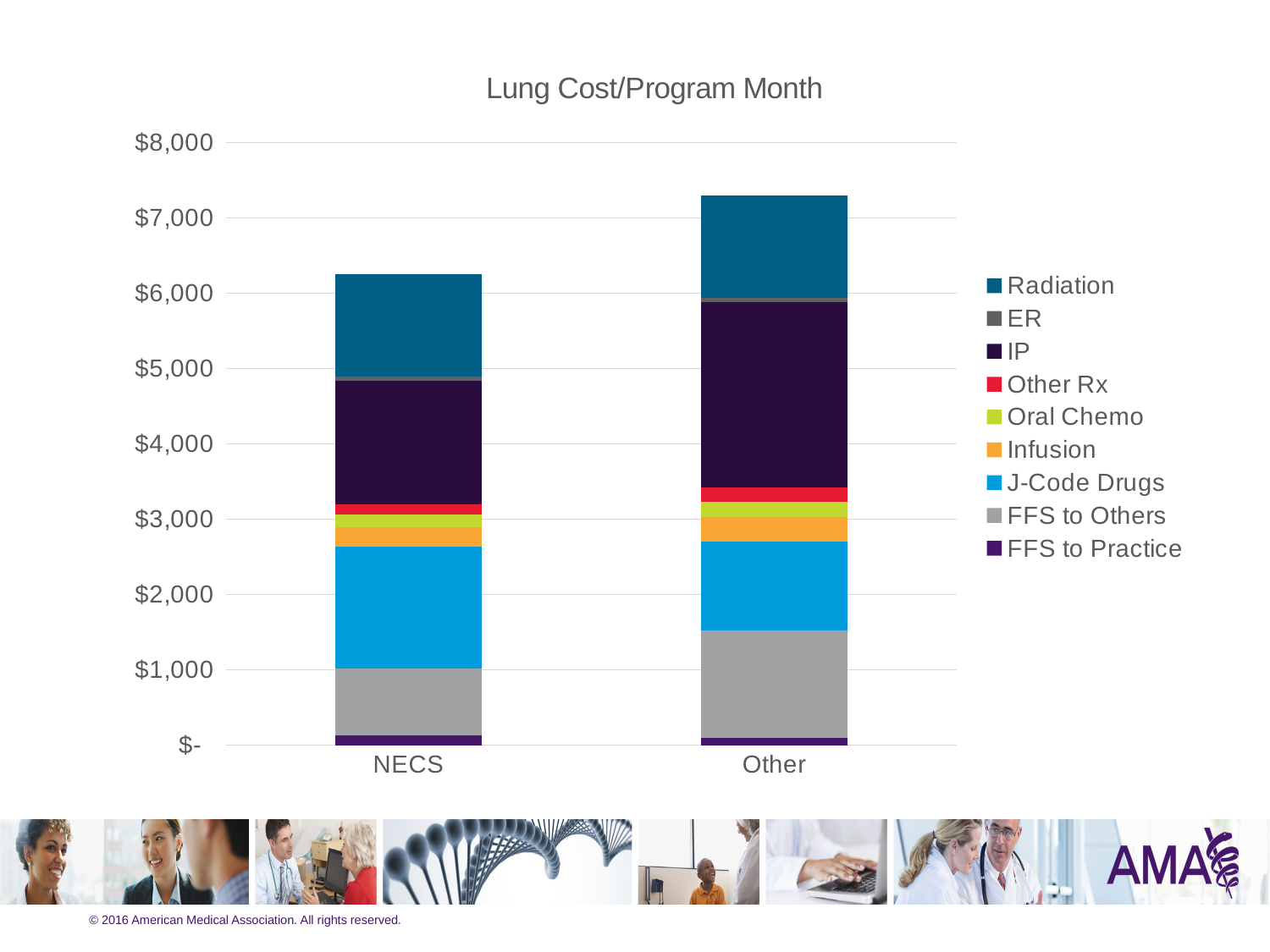

### Chart:

| Category | FFS to Practice | FFS to Others | J-Code Drugs | Infusion | Oral Chemo | Other Rx | IP | ER | Radiation |
|---|---|---|---|---|---|---|---|---|---|
| NECS | 135.067015130674 | 884.2282393397525 | 1617.807840440165 | 258.2956533700137 | 167.2698899587346 | 136.0487620357634 | 1641.841004126548 | 59.31678129298487 | 1351.350797799175 |
| Other | 98.24500996015936 | 1427.796464143426 | 1171.460458167331 | 331.1838047808765 | 203.3148705179283 | 185.042908366534 | 2462.829641434263 | 58.80993027888446 | 1359.811005976095 |